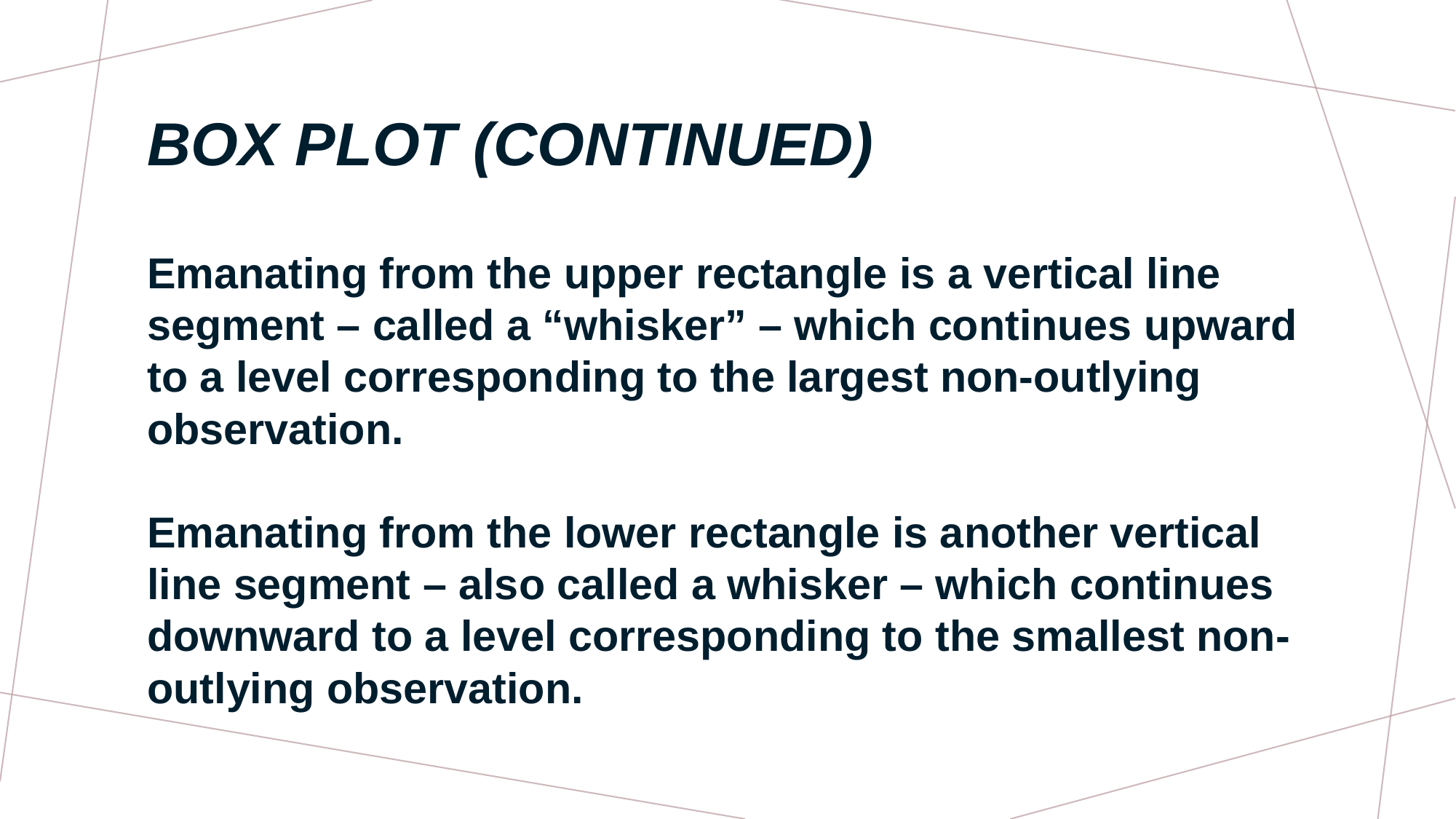

# BOX PLOT (CONTINUED)
Emanating from the upper rectangle is a vertical line segment – called a “whisker” – which continues upward to a level corresponding to the largest non-outlying observation.

Emanating from the lower rectangle is another vertical line segment – also called a whisker – which continues downward to a level corresponding to the smallest non-outlying observation.